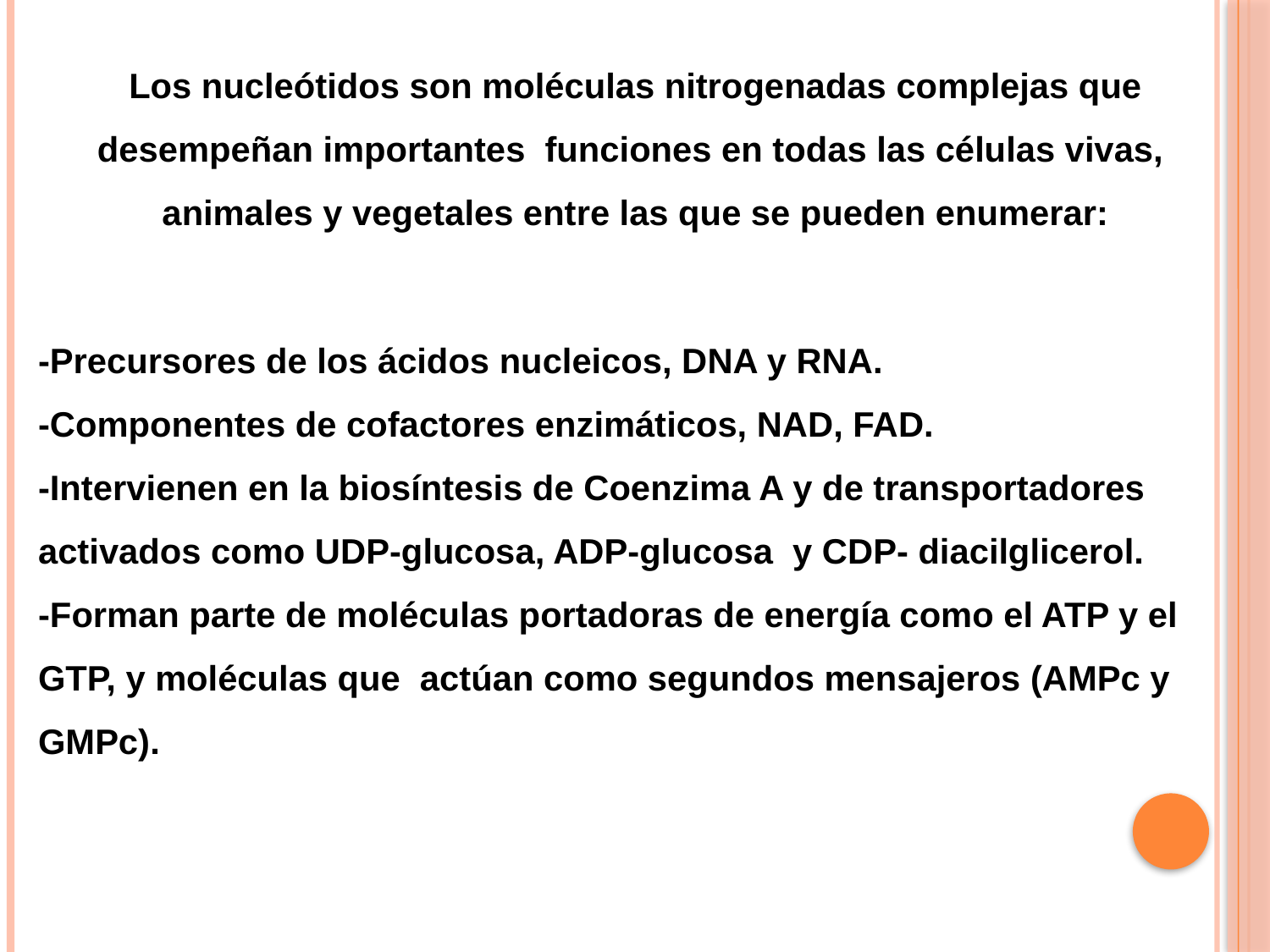

Los nucleótidos son moléculas nitrogenadas complejas que desempeñan importantes  funciones en todas las células vivas,  animales y vegetales entre las que se pueden enumerar:

-Precursores de los ácidos nucleicos, DNA y RNA.
-Componentes de cofactores enzimáticos, NAD, FAD.
-Intervienen en la biosíntesis de Coenzima A y de transportadores  activados como UDP-glucosa, ADP-glucosa  y CDP- diacilglicerol.
-Forman parte de moléculas portadoras de energía como el ATP y el GTP, y moléculas que  actúan como segundos mensajeros (AMPc y GMPc).